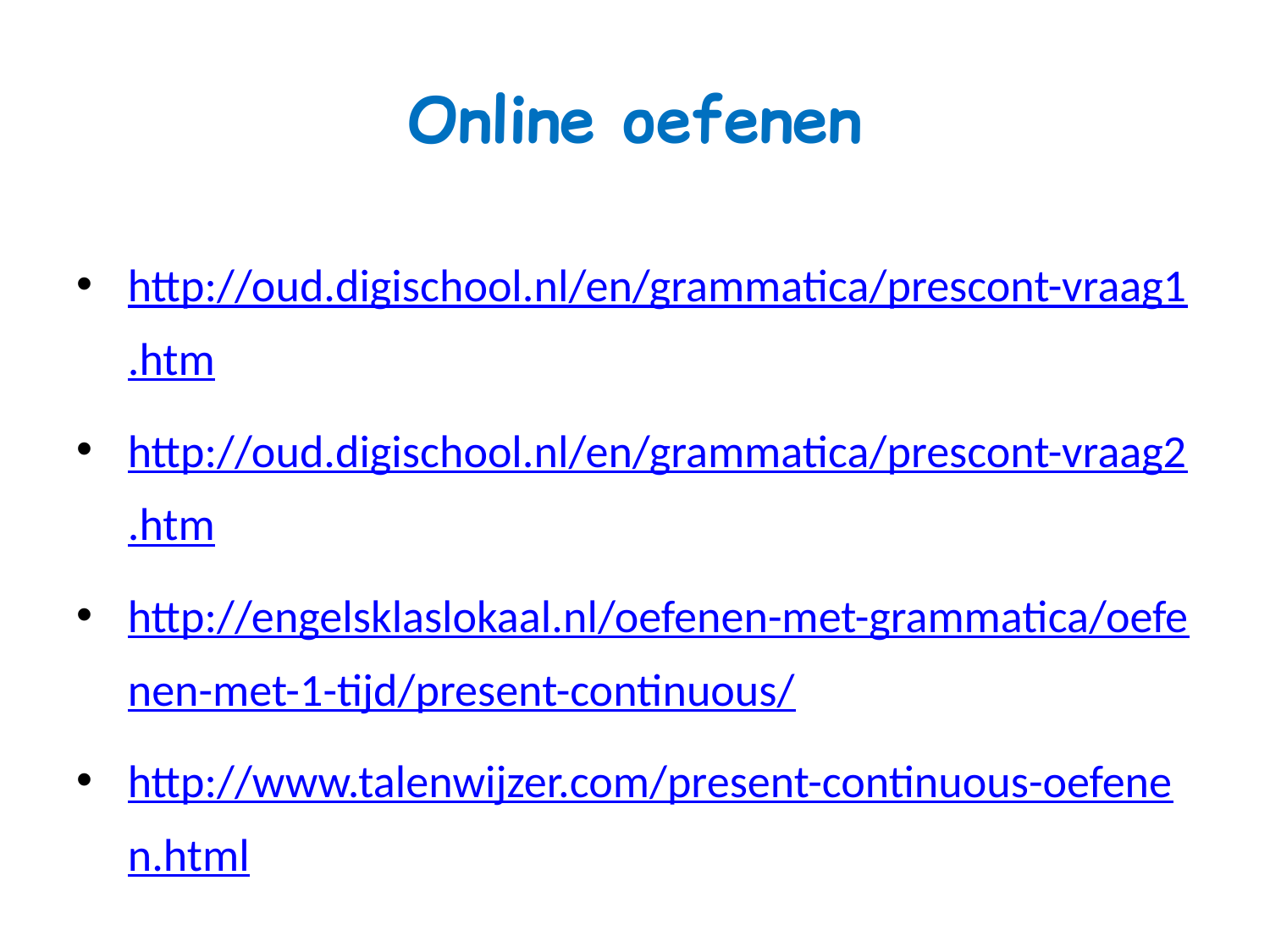

# Online oefenen
http://oud.digischool.nl/en/grammatica/prescont-vraag1.htm
http://oud.digischool.nl/en/grammatica/prescont-vraag2.htm
http://engelsklaslokaal.nl/oefenen-met-grammatica/oefenen-met-1-tijd/present-continuous/
http://www.talenwijzer.com/present-continuous-oefenen.html